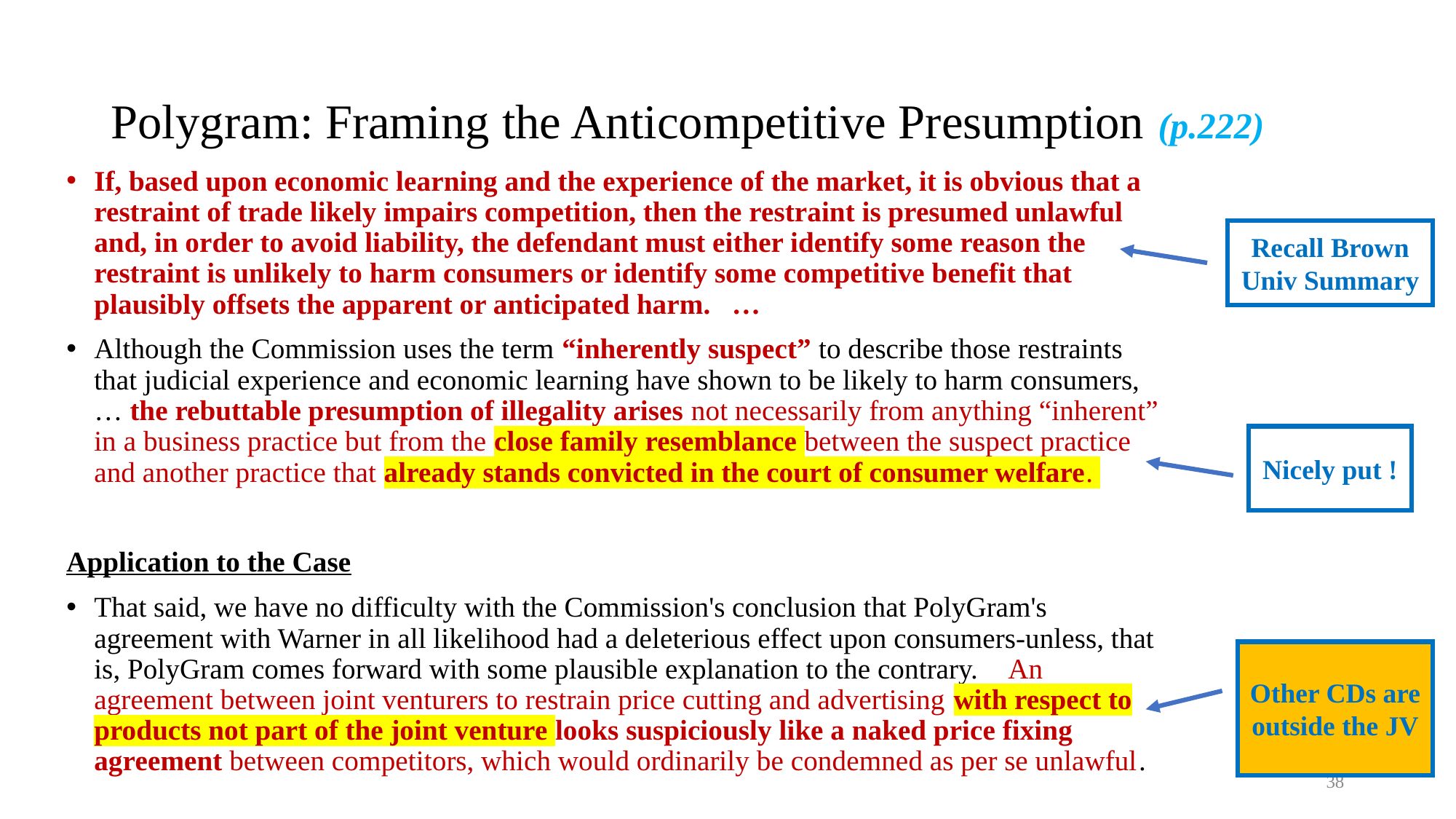

# Polygram: Framing the Anticompetitive Presumption (p.222)
If, based upon economic learning and the experience of the market, it is obvious that a restraint of trade likely impairs competition, then the restraint is presumed unlawful and, in order to avoid liability, the defendant must either identify some reason the restraint is unlikely to harm consumers or identify some competitive benefit that plausibly offsets the apparent or anticipated harm.  …
Although the Commission uses the term “inherently suspect” to describe those restraints that judicial experience and economic learning have shown to be likely to harm consumers, … the rebuttable presumption of illegality arises not necessarily from anything “inherent” in a business practice but from the close family resemblance between the suspect practice and another practice that already stands convicted in the court of consumer welfare.

Application to the Case
That said, we have no difficulty with the Commission's conclusion that PolyGram's agreement with Warner in all likelihood had a deleterious effect upon consumers-unless, that is, PolyGram comes forward with some plausible explanation to the contrary.   An agreement between joint venturers to restrain price cutting and advertising with respect to products not part of the joint venture looks suspiciously like a naked price fixing agreement between competitors, which would ordinarily be condemned as per se unlawful.
Recall Brown Univ Summary
Nicely put !
Other CDs are outside the JV
38